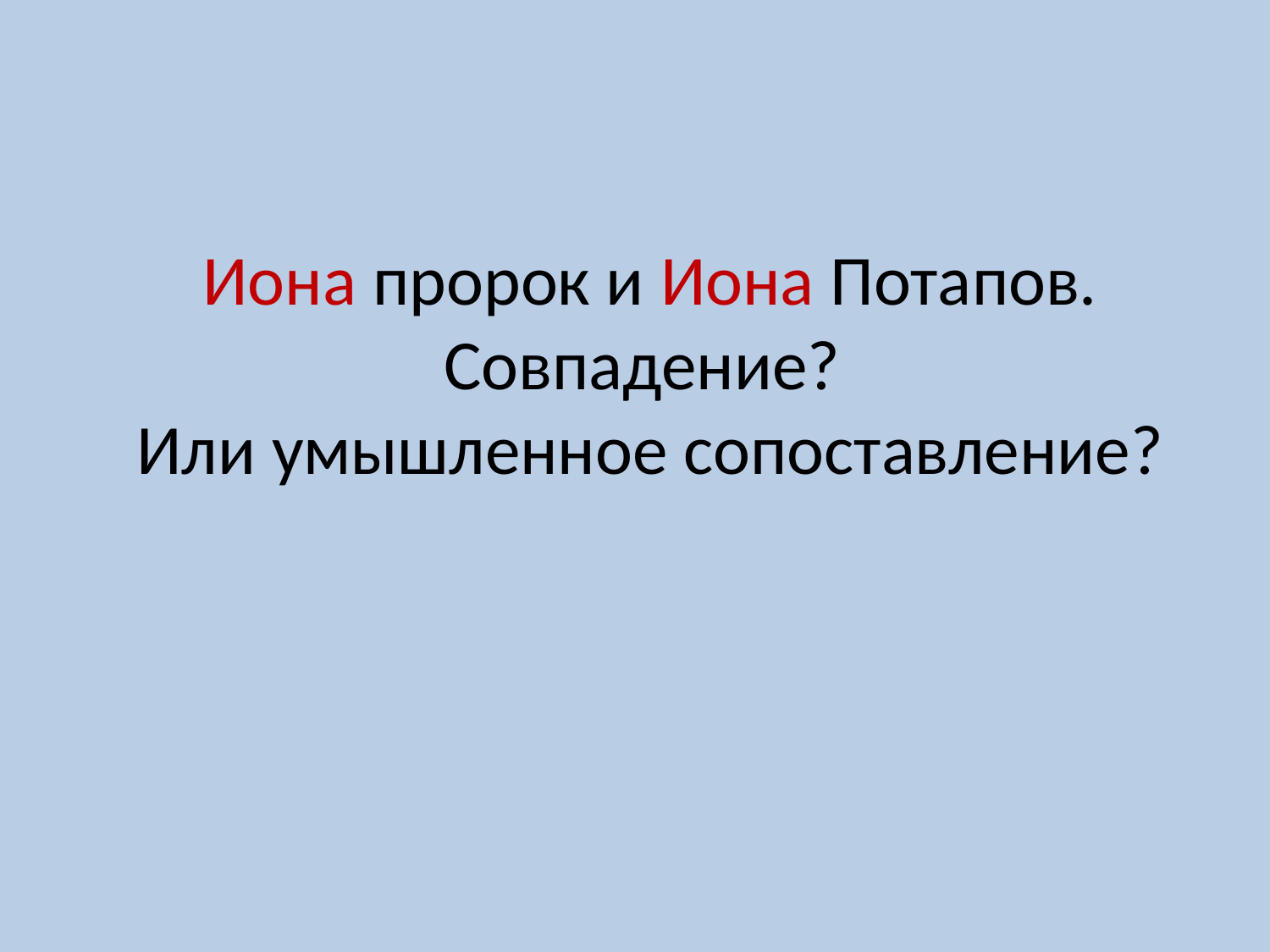

Иона пророк и Иона Потапов.
Совпадение?
Или умышленное сопоставление?